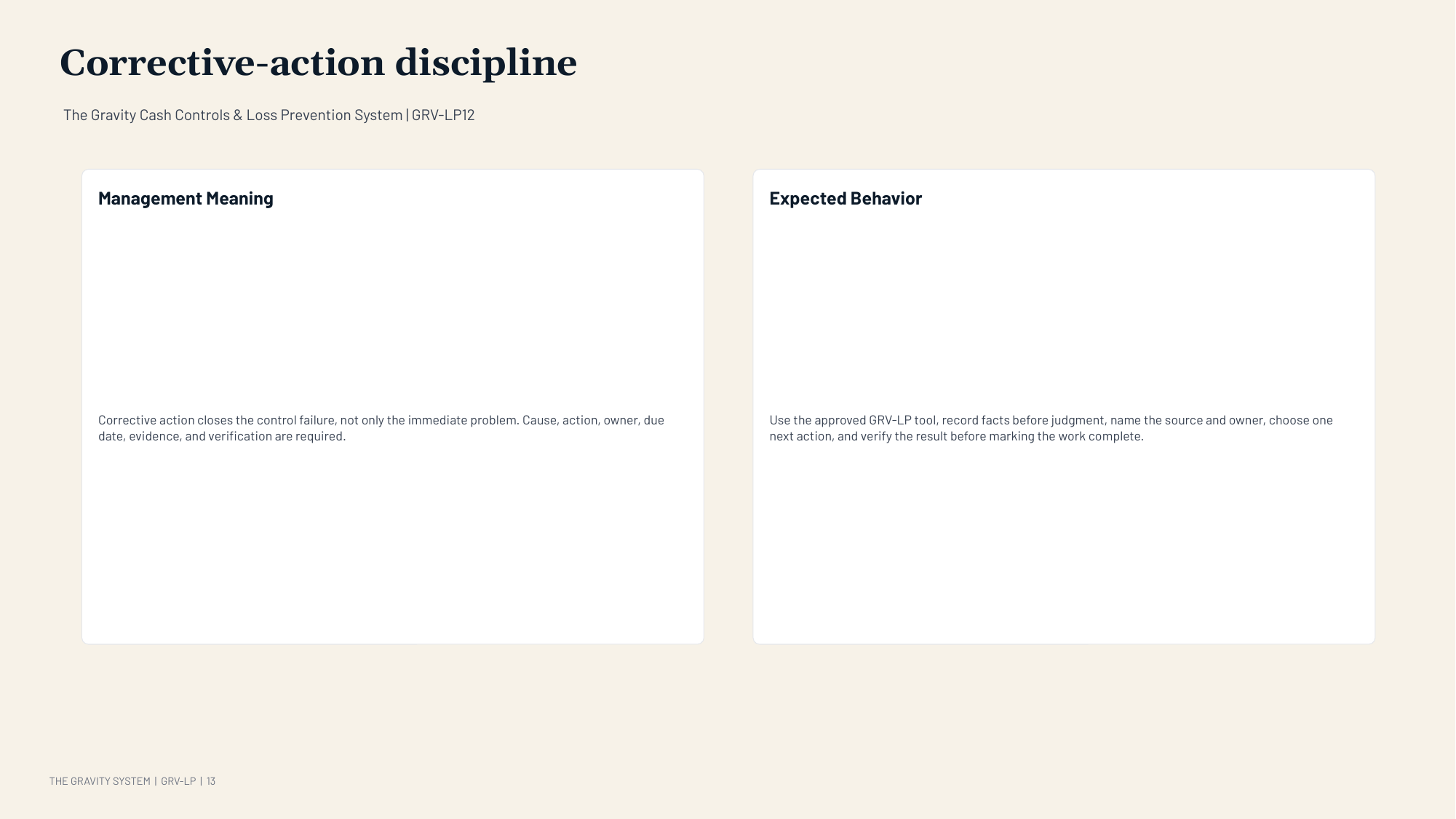

Corrective-action discipline
The Gravity Cash Controls & Loss Prevention System | GRV-LP12

Management Meaning
Expected Behavior
Corrective action closes the control failure, not only the immediate problem. Cause, action, owner, due date, evidence, and verification are required.
Use the approved GRV-LP tool, record facts before judgment, name the source and owner, choose one next action, and verify the result before marking the work complete.
THE GRAVITY SYSTEM  |  GRV-LP  |  13